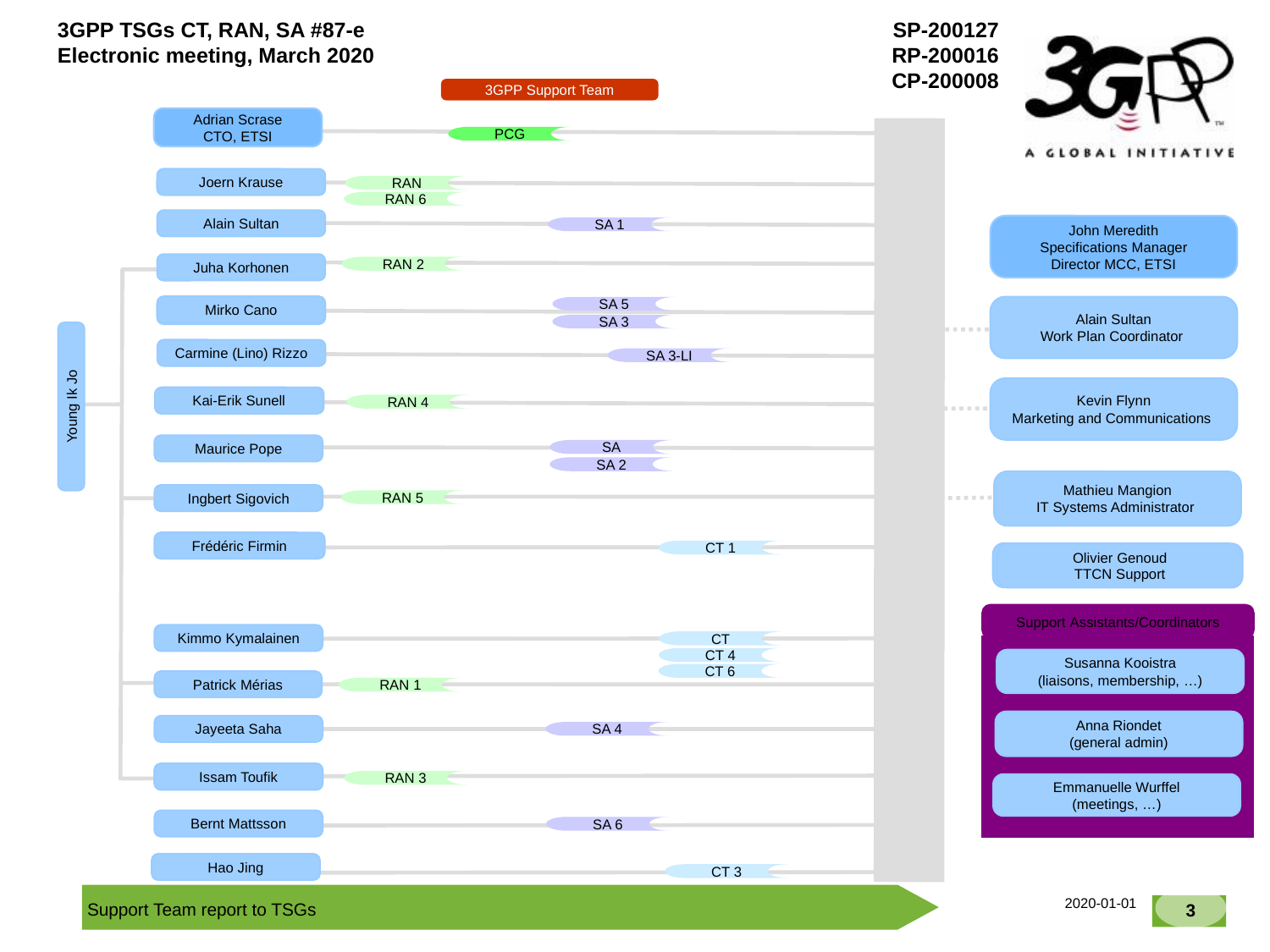

3GPP Support Team
Adrian Scrase
CTO, ETSI

PCG

Joern Krause
RAN

RAN 6
Alain Sultan
John Meredith
Specifications Manager
Director MCC, ETSI
SA 1

Juha Korhonen
RAN 2

Mirko Cano
Alain Sultan
Work Plan Coordinator
SA 5
Dionisio Zumerle

SA 3

Carmine (Lino) Rizzo
SA 3-LI

Kevin Flynn
Marketing and Communications
Yong-Jun Chung
Kai-Erik Sunell
Young Ik Jo
RAN 4

Maurice Pope
SA

SA 2
Mathieu Mangion
IT Systems Administrator
Ingbert Sigovich
RAN 5

Frédéric Firmin
CT 1
Shicheng Hu / Olivier Genoud
TTCN Support
Olivier Genoud
TTCN Support

Support Assistants/Coordinators
Kimmo Kymalainen
CT

CT 4
Susanna Kooistra
(liaisons, membership, …)
CT 6
Patrick Mérias
RAN 1

Anna Riondet
(general admin)
Jayeeta Saha
SA 4

Issam Toufik
Stefania Sesia
RAN 3
Emmanuelle Wurffel
(meetings, …)

Bernt Mattsson
SA 6

Hao Jing
CT 3

2020-01-01
2016-06-01
2015-09-01